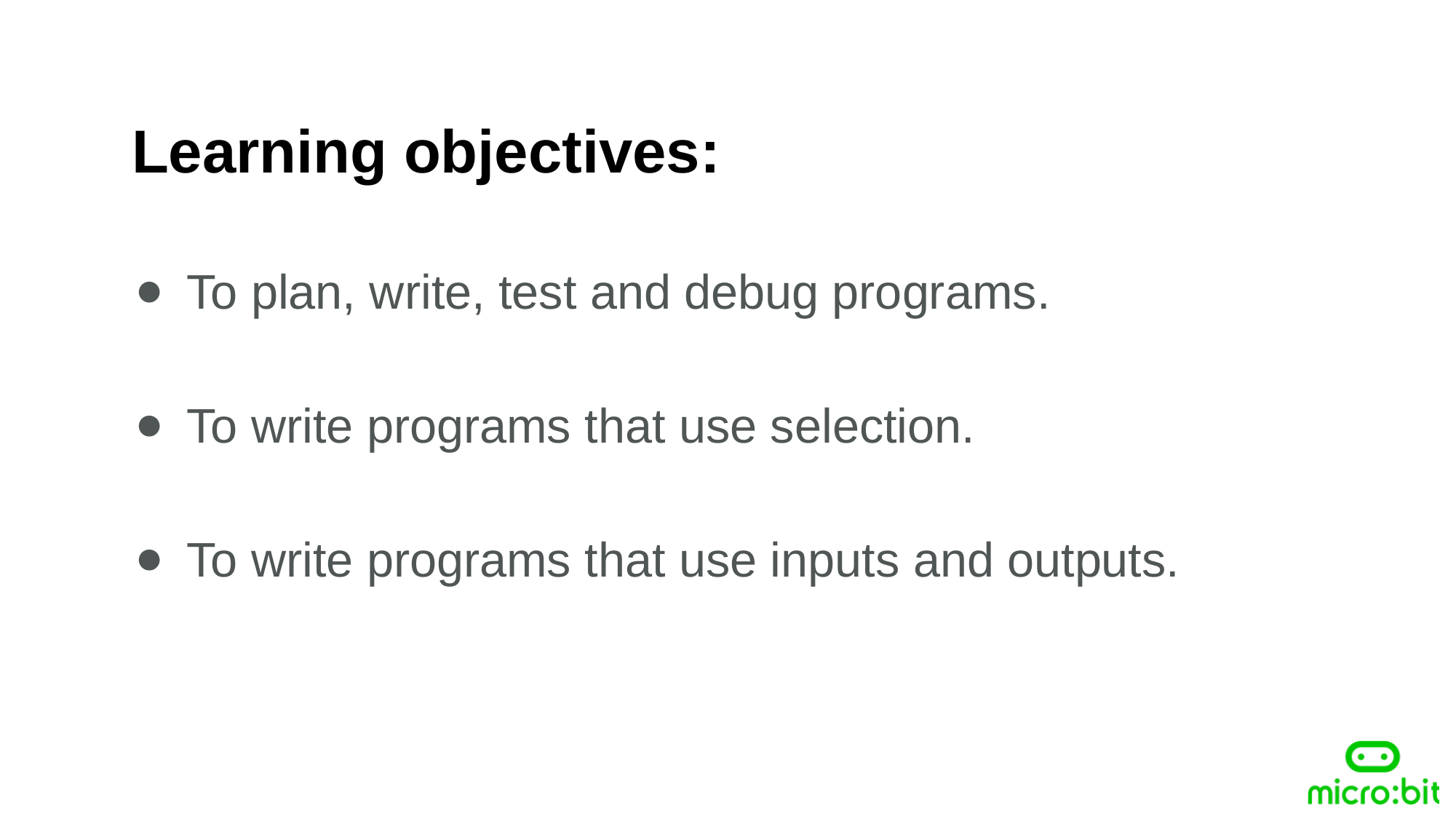

Learning objectives:

To plan, write, test and debug programs.

To write programs that use selection.

To write programs that use inputs and outputs.